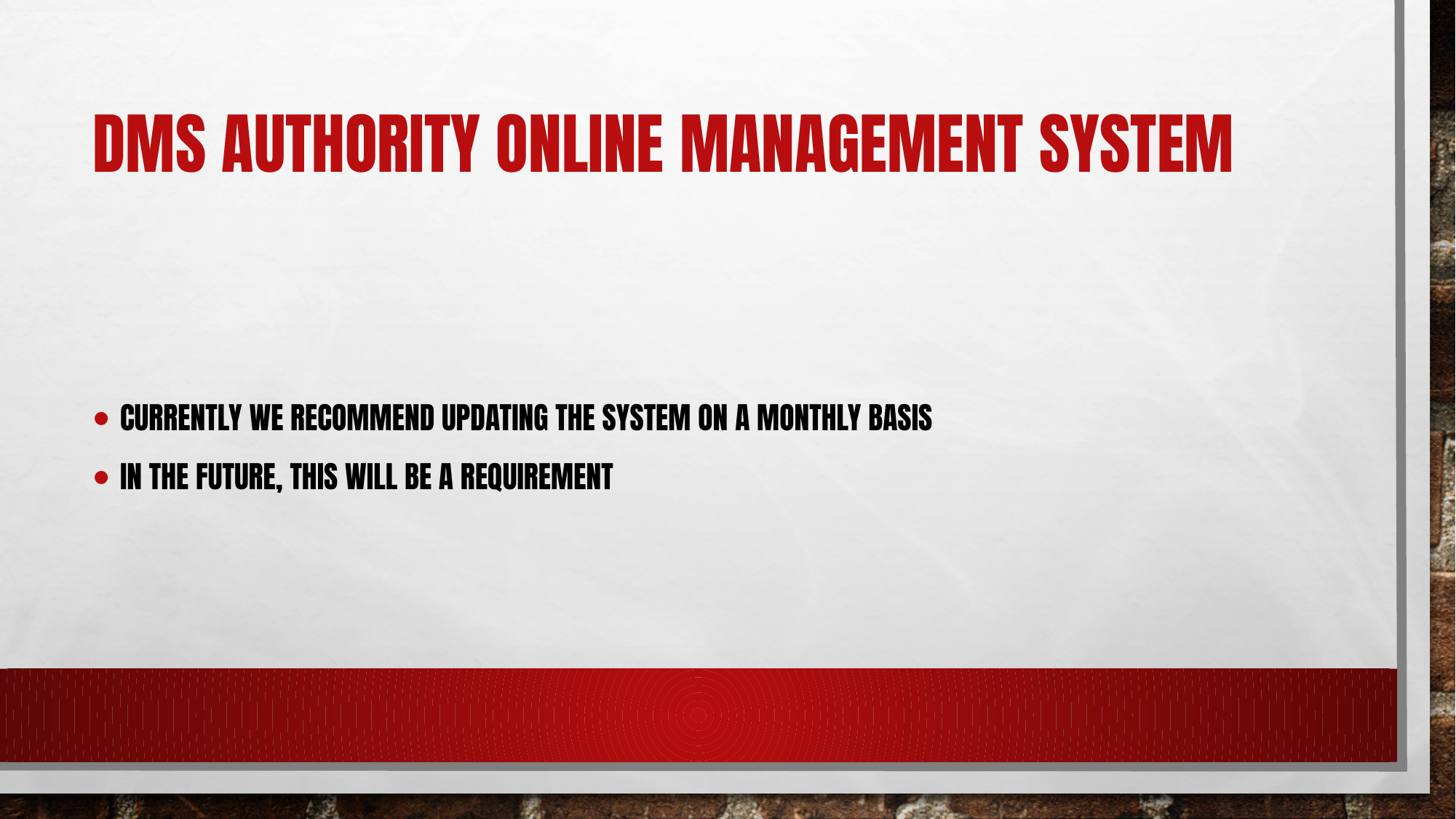

# DMS AUTHORITY ONLINE MANAGEMENT System
Currently we recommend updating the system on a monthly basis
In the future, this will be a requirement